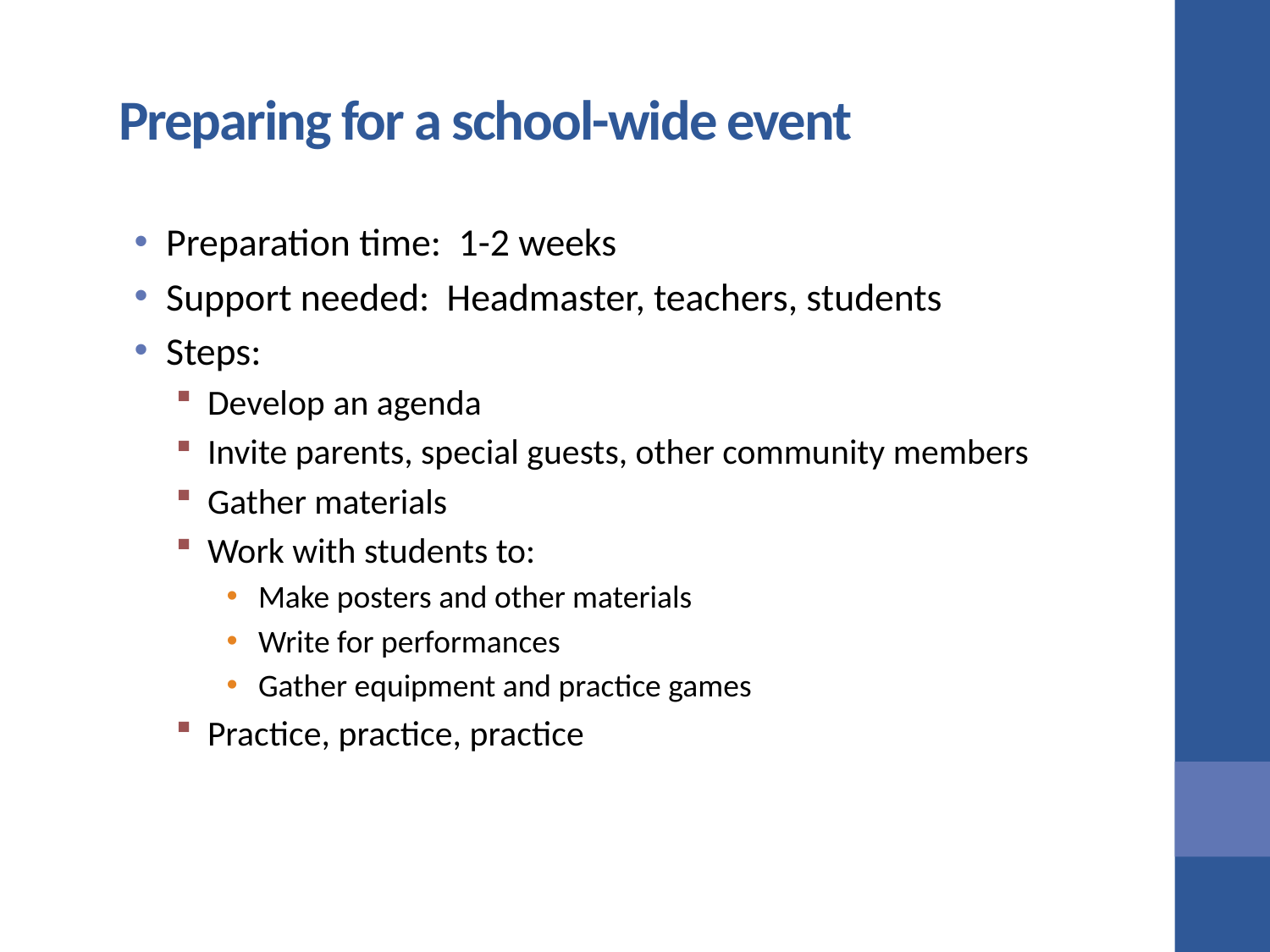

# Preparing for a school-wide event
Preparation time:  1-2 weeks
Support needed:  Headmaster, teachers, students
Steps:
Develop an agenda
Invite parents, special guests, other community members
Gather materials
Work with students to:
Make posters and other materials
Write for performances
Gather equipment and practice games
Practice, practice, practice